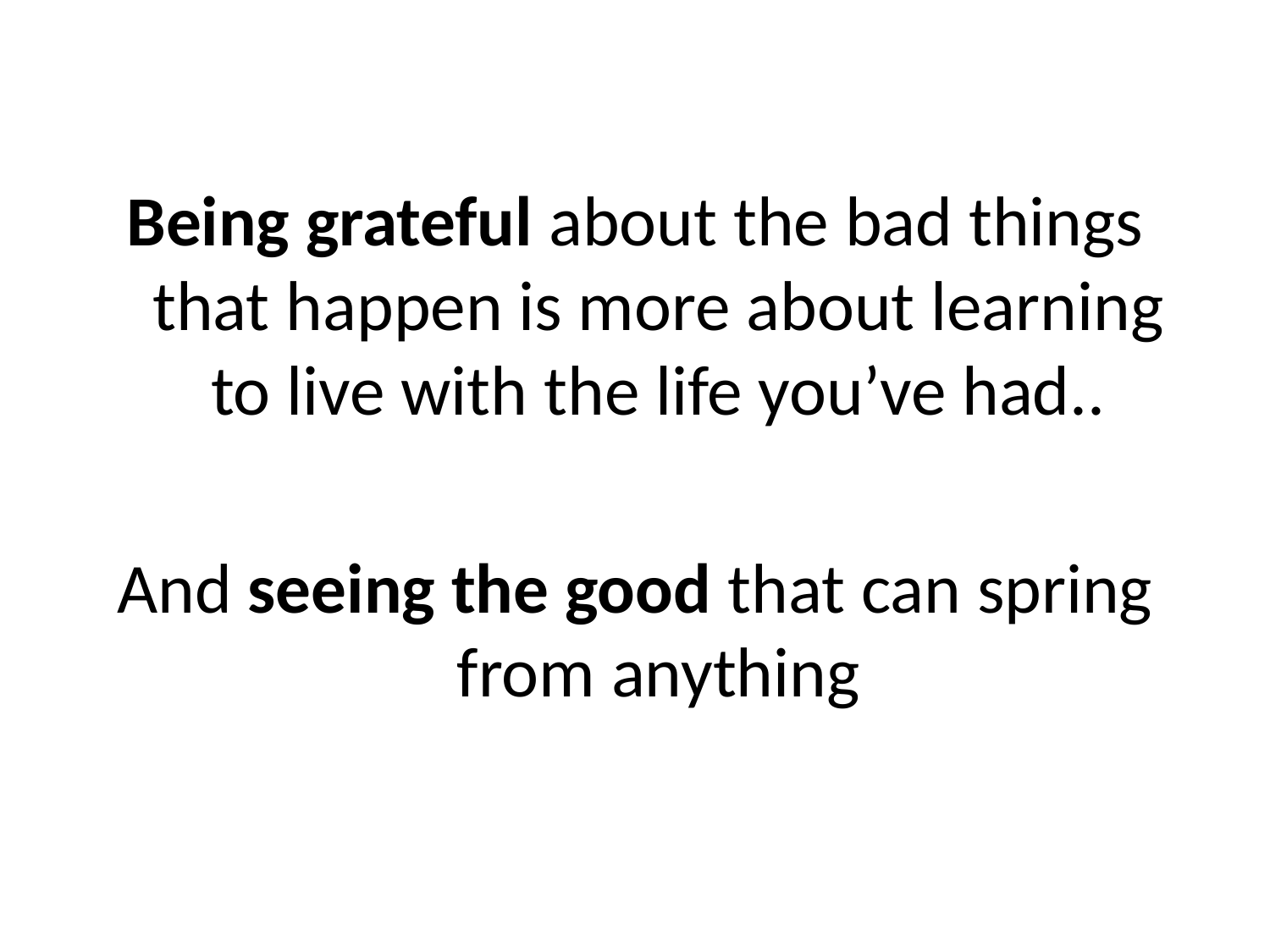

Being grateful about the bad things that happen is more about learning to live with the life you’ve had..

And seeing the good that can spring from anything